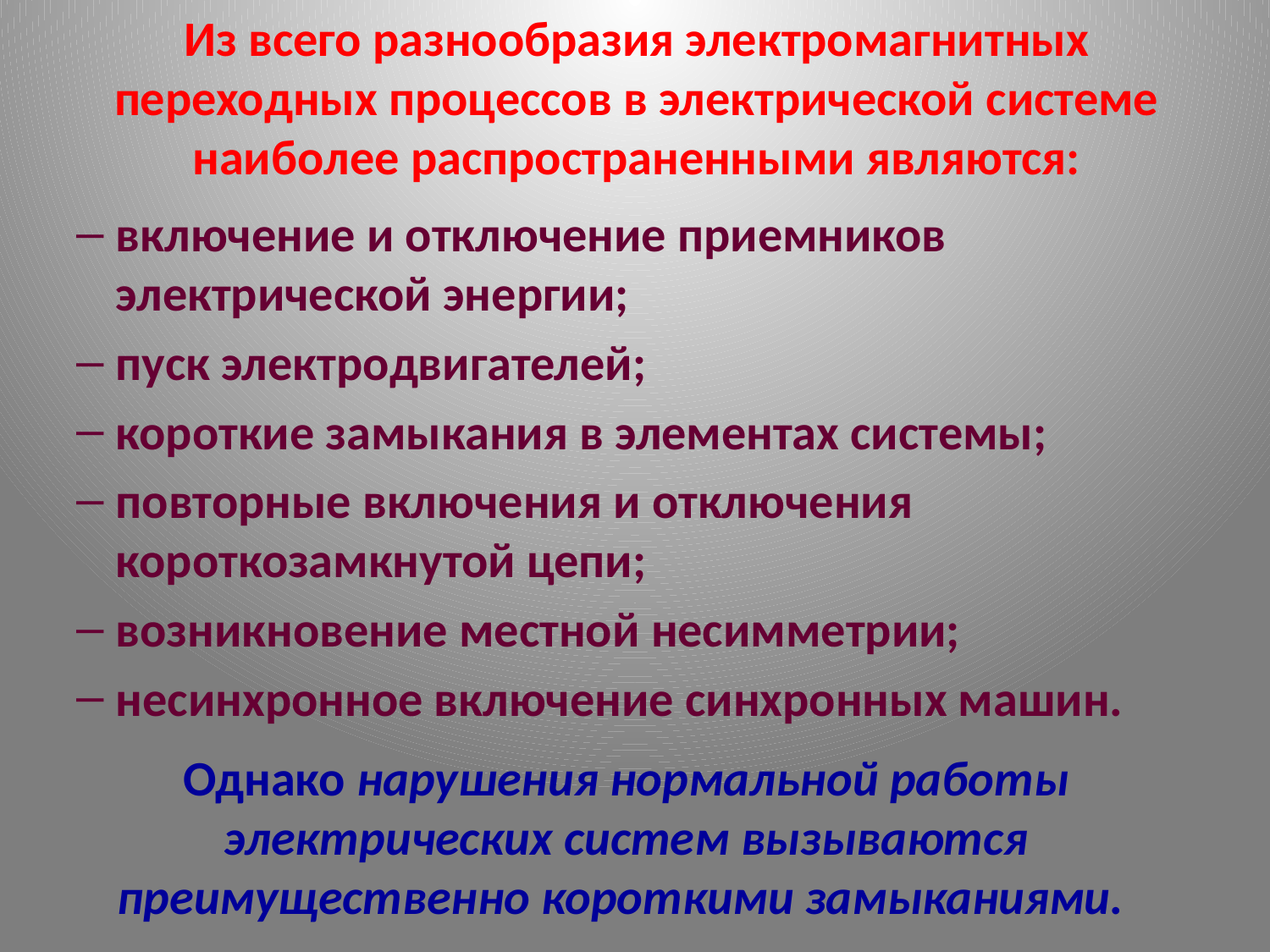

# Из всего разнообразия электромагнитных переходных процессов в электрической системе наиболее распространенными являются:
включение и отключение приемников электрической энергии;
пуск электродвигателей;
короткие замыкания в элементах системы;
повторные включения и отключения короткозамкнутой цепи;
возникновение местной несимметрии;
несинхронное включение синхронных машин.
Однако нарушения нормальной работы электрических систем вызываются преимущественно короткими замыканиями.